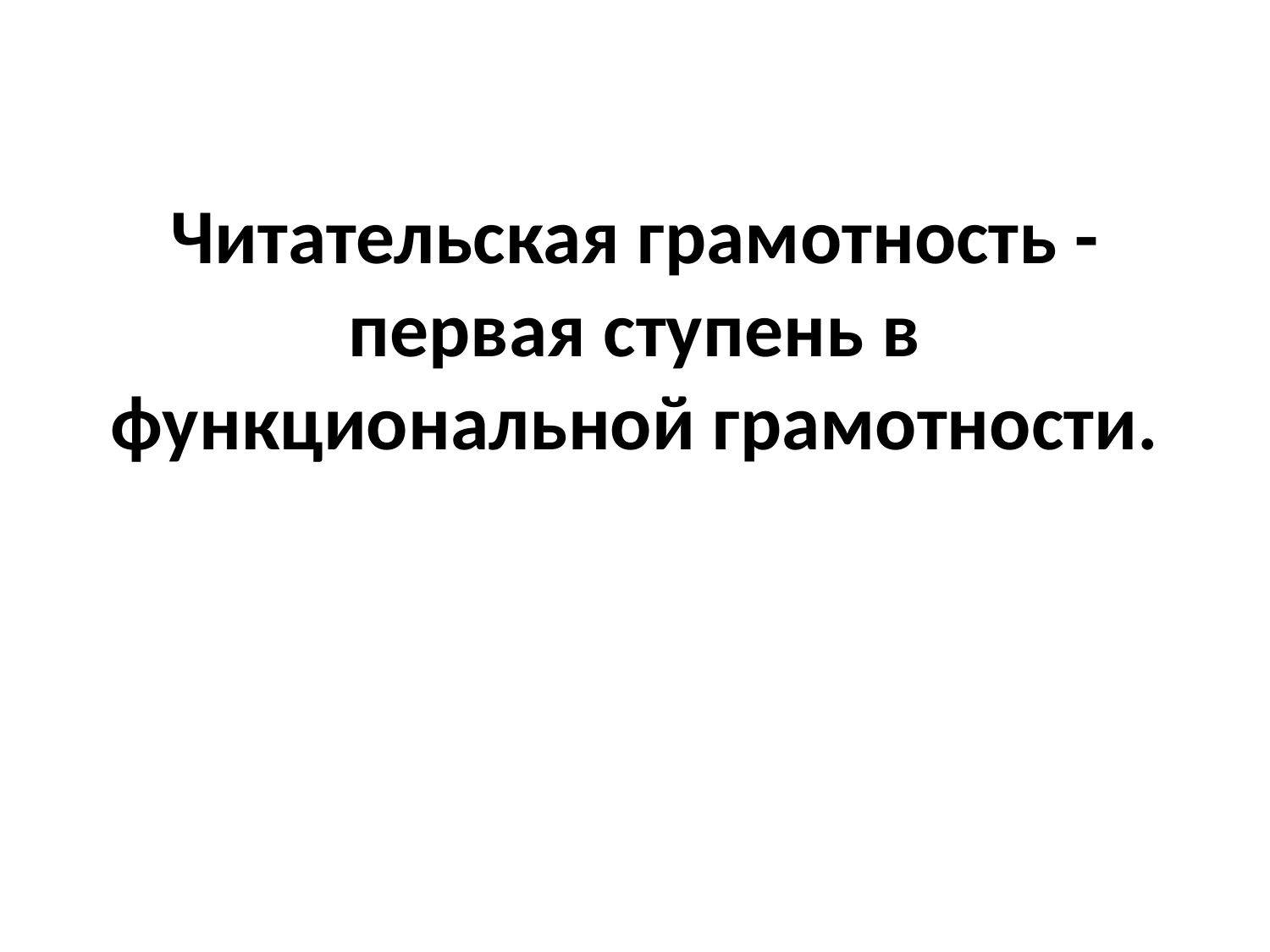

# Читательская грамотность - первая ступень в функциональной грамотности.